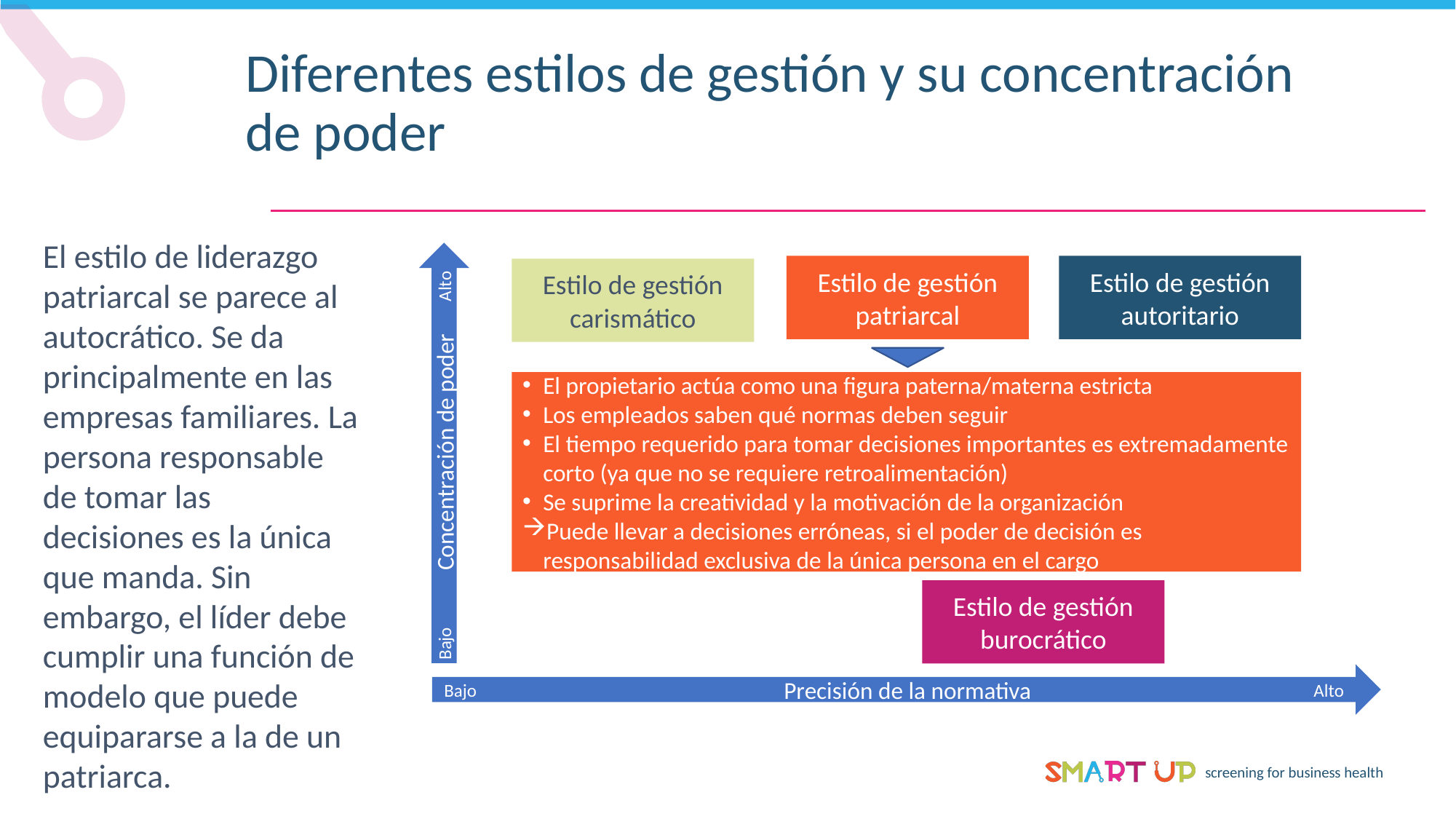

Diferentes estilos de gestión y su concentración de poder
El estilo de liderazgo patriarcal se parece al autocrático. Se da principalmente en las empresas familiares. La persona responsable de tomar las decisiones es la única que manda. Sin embargo, el líder debe cumplir una función de modelo que puede equipararse a la de un patriarca.
Estilo de gestión patriarcal
Estilo de gestión autoritario
Estilo de gestión carismático

El propietario actúa como una figura paterna/materna estricta
Los empleados saben qué normas deben seguir
El tiempo requerido para tomar decisiones importantes es extremadamente corto (ya que no se requiere retroalimentación)
Se suprime la creatividad y la motivación de la organización
Puede llevar a decisiones erróneas, si el poder de decisión es responsabilidad exclusiva de la única persona en el cargo

Concentración de poder
Bajo
Alto
Estilo de gestión burocrático

Precisión de la normativa
Alto
Bajo